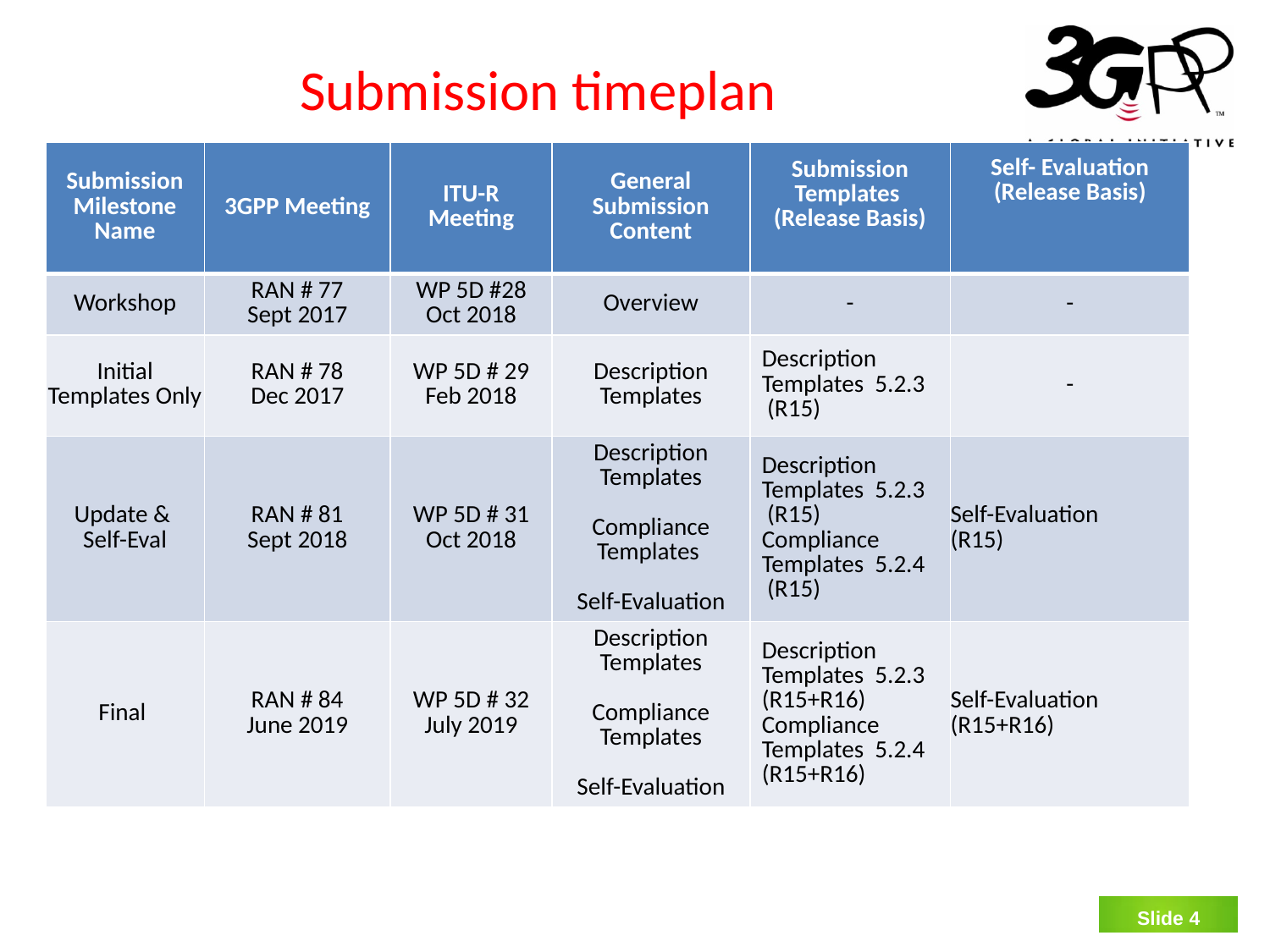

# Submission timeplan
| Submission Milestone Name | 3GPP Meeting | ITU-R Meeting | General Submission Content | Submission Templates (Release Basis) | Self- Evaluation (Release Basis) |
| --- | --- | --- | --- | --- | --- |
| Workshop | RAN # 77 Sept 2017 | WP 5D #28 Oct 2018 | Overview | - | - |
| Initial Templates Only | RAN # 78 Dec 2017 | WP 5D # 29 Feb 2018 | Description Templates | Description Templates 5.2.3 (R15) | - |
| Update & Self-Eval | RAN # 81 Sept 2018 | WP 5D # 31 Oct 2018 | Description Templates   Compliance Templates   Self-Evaluation | Description Templates 5.2.3 (R15) Compliance Templates 5.2.4 (R15) | Self-Evaluation (R15) |
| Final | RAN # 84 June 2019 | WP 5D # 32 July 2019 | Description Templates   Compliance Templates Self-Evaluation | Description Templates 5.2.3 (R15+R16) Compliance Templates 5.2.4 (R15+R16) | Self-Evaluation (R15+R16) |
Slide 4